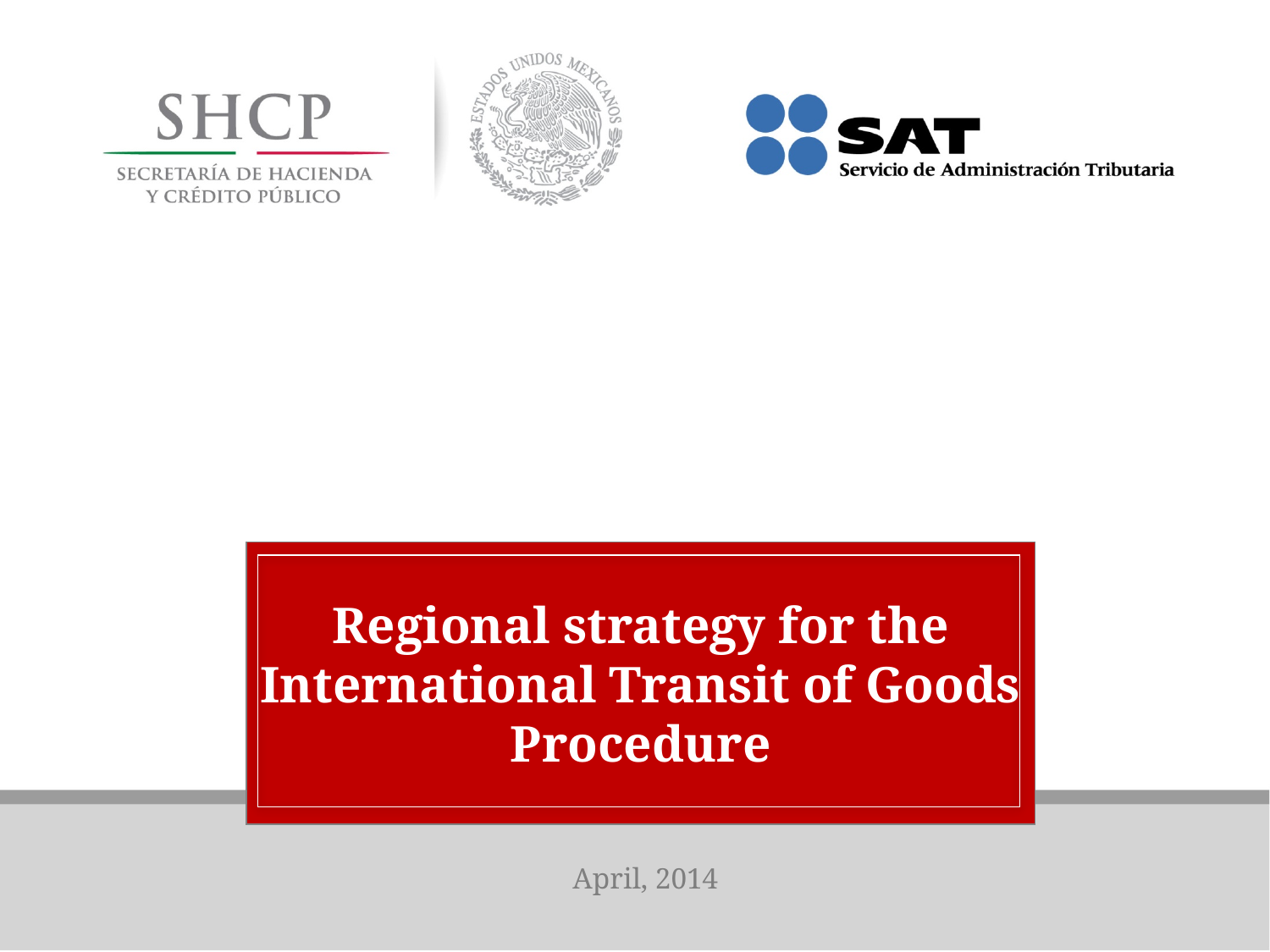

Regional strategy for the International Transit of Goods Procedure

April, 2014